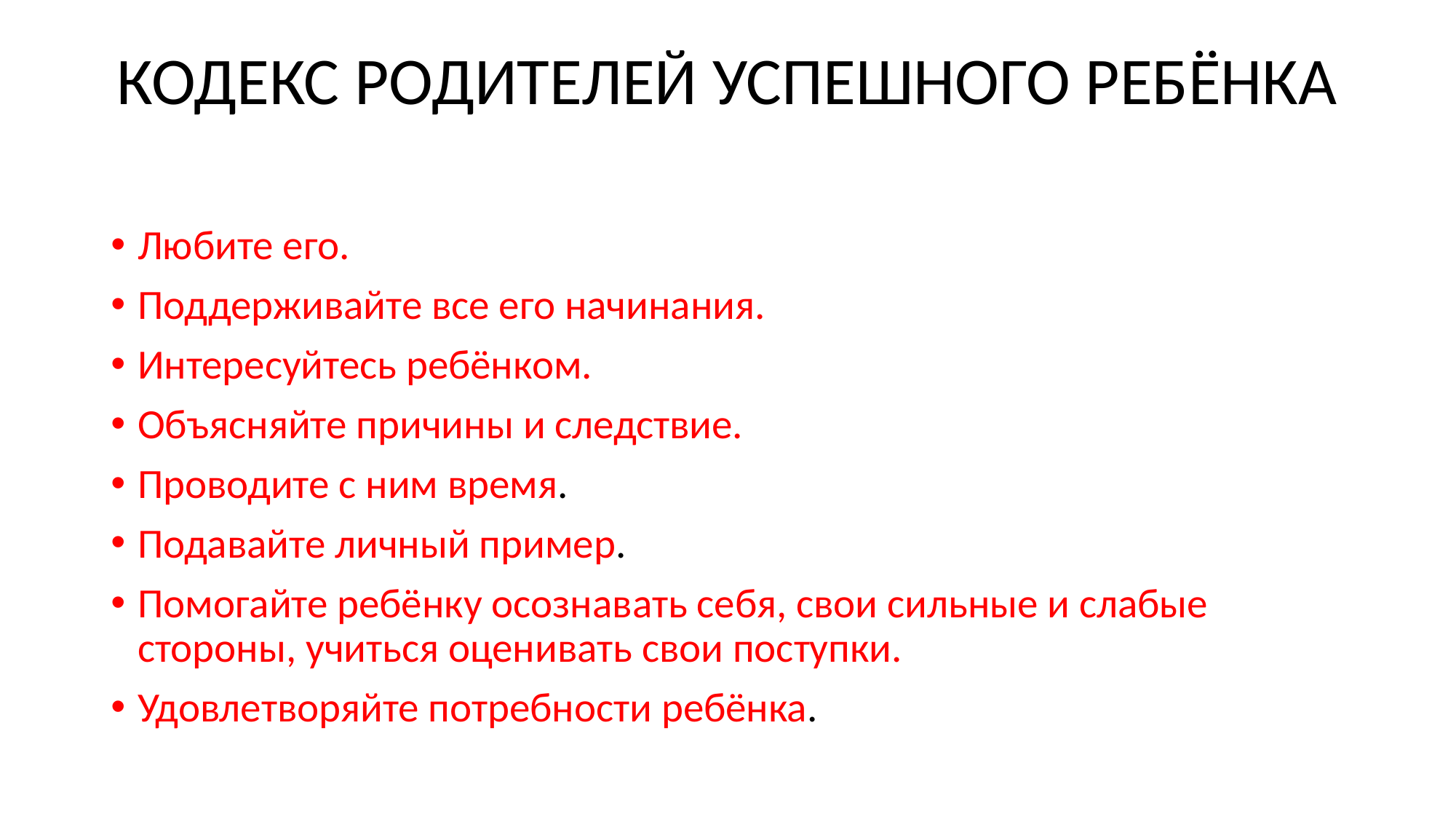

# КОДЕКС РОДИТЕЛЕЙ УСПЕШНОГО РЕБЁНКА
Любите его.
Поддерживайте все его начинания.
Интересуйтесь ребёнком.
Объясняйте причины и следствие.
Проводите с ним время.
Подавайте личный пример.
Помогайте ребёнку осознавать себя, свои сильные и слабые стороны, учиться оценивать свои поступки.
Удовлетворяйте потребности ребёнка.